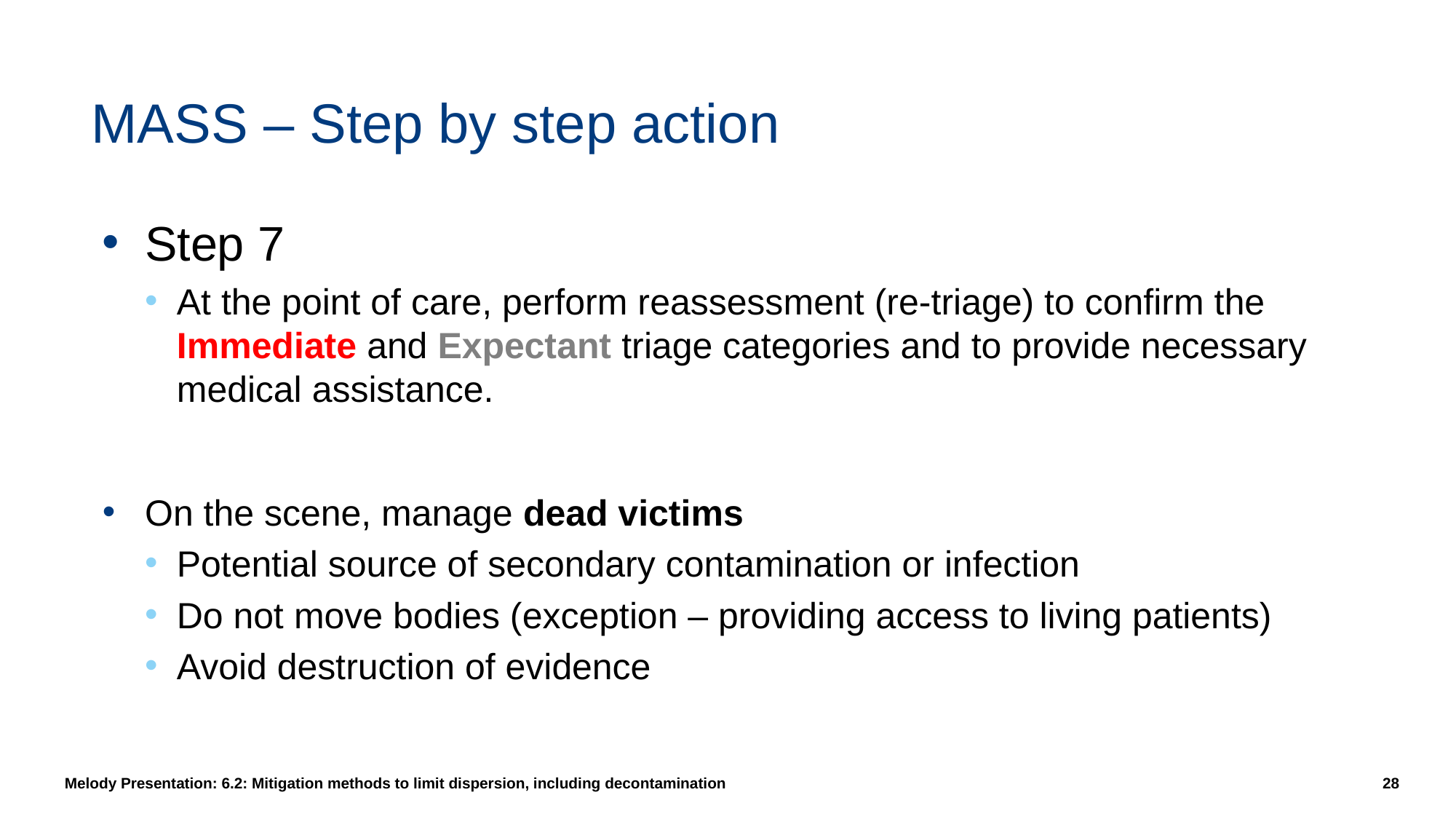

# MASS – Step by step action
Step 7
At the point of care, perform reassessment (re-triage) to confirm the Immediate and Expectant triage categories and to provide necessary medical assistance.

On the scene, manage dead victims
Potential source of secondary contamination or infection
Do not move bodies (exception – providing access to living patients)
Avoid destruction of evidence

Melody Presentation: 6.2: Mitigation methods to limit dispersion, including decontamination
28